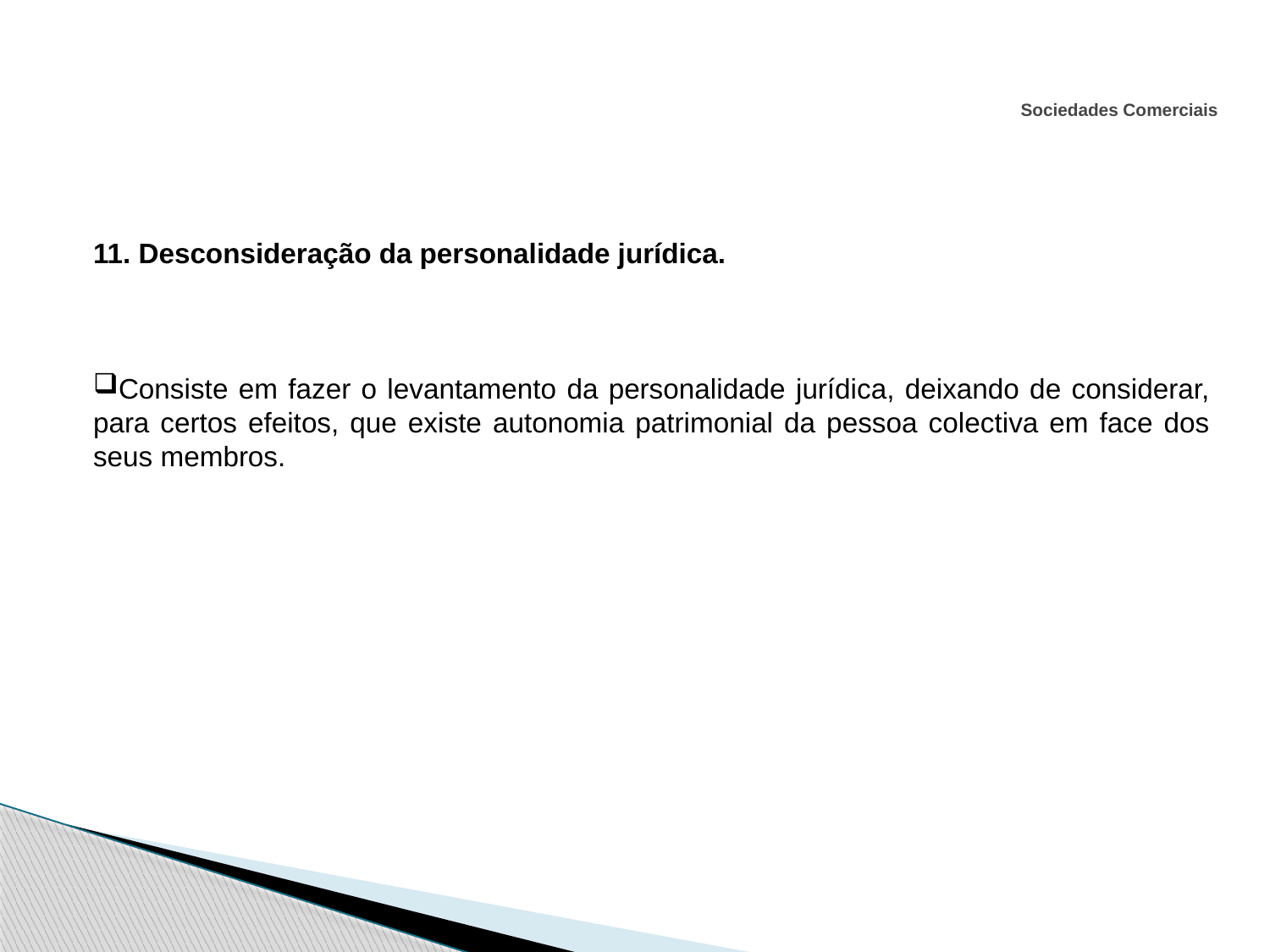

# Sociedades Comerciais
11. Desconsideração da personalidade jurídica.

Consiste em fazer o levantamento da personalidade jurídica, deixando de considerar, para certos efeitos, que existe autonomia patrimonial da pessoa colectiva em face dos seus membros.